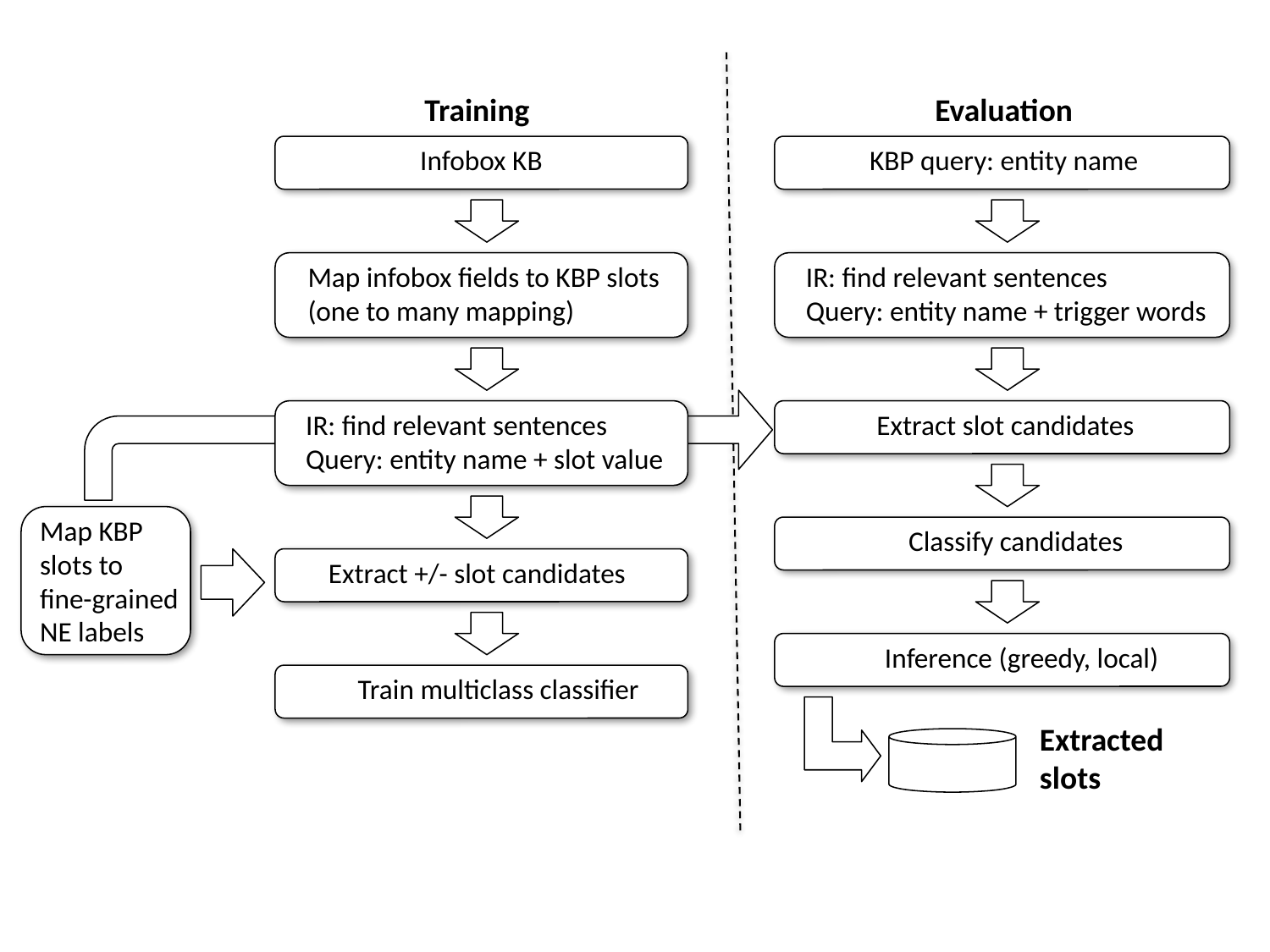

Training
Evaluation

Infobox KB

KBP query: entity name

Map infobox fields to KBP slots
(one to many mapping)

IR: find relevant sentences
Query: entity name + trigger words

IR: find relevant sentences
Query: entity name + slot value

Extract slot candidates

Map KBP
slots to
fine-grained
NE labels

Classify candidates

Extract +/- slot candidates

Inference (greedy, local)

Train multiclass classifier

Extracted
slots